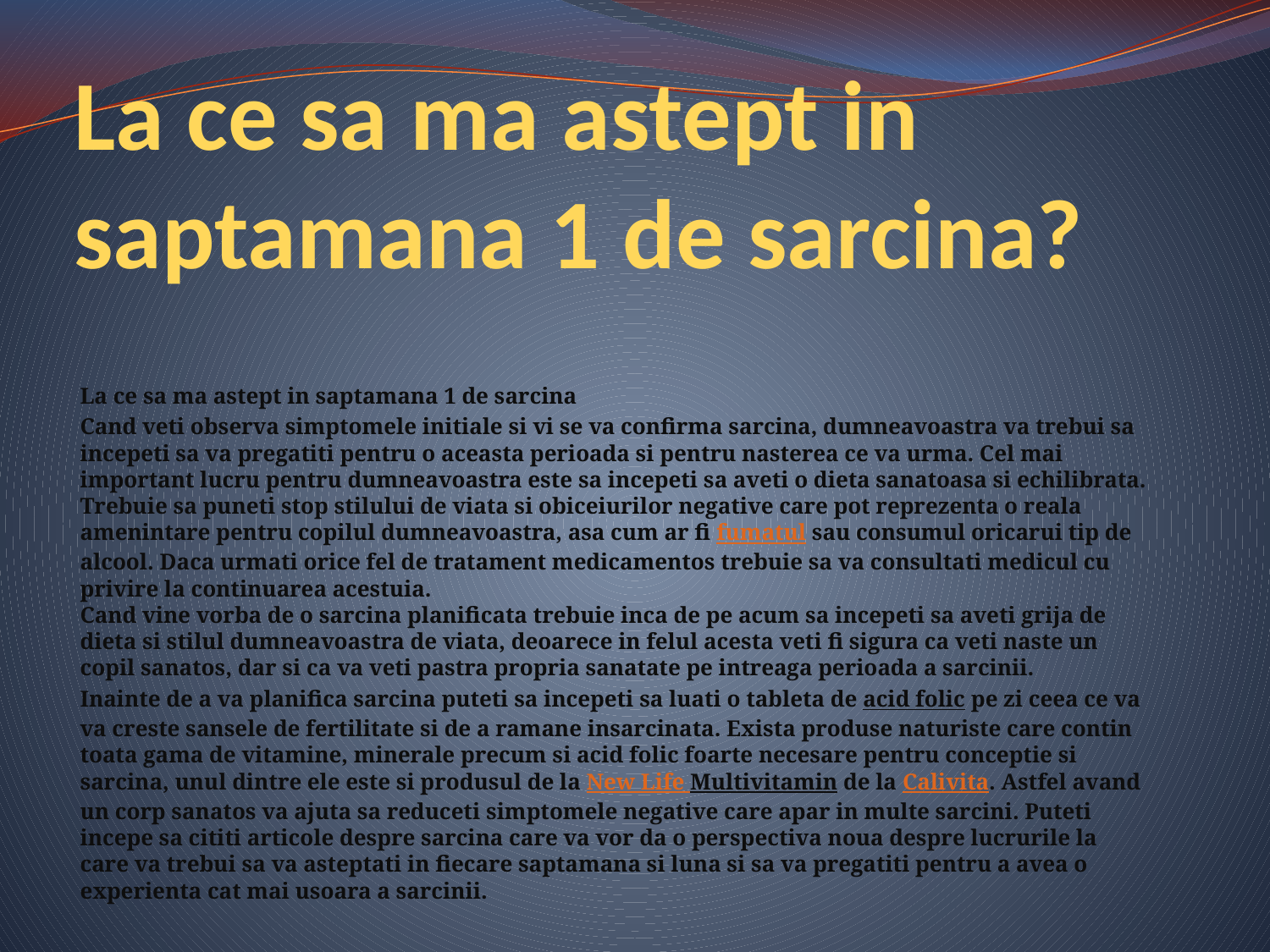

# La ce sa ma astept in saptamana 1 de sarcina?
La ce sa ma astept in saptamana 1 de sarcina
Cand veti observa simptomele initiale si vi se va confirma sarcina, dumneavoastra va trebui sa incepeti sa va pregatiti pentru o aceasta perioada si pentru nasterea ce va urma. Cel mai important lucru pentru dumneavoastra este sa incepeti sa aveti o dieta sanatoasa si echilibrata. Trebuie sa puneti stop stilului de viata si obiceiurilor negative care pot reprezenta o reala amenintare pentru copilul dumneavoastra, asa cum ar fi fumatul sau consumul oricarui tip de alcool. Daca urmati orice fel de tratament medicamentos trebuie sa va consultati medicul cu privire la continuarea acestuia.
Cand vine vorba de o sarcina planificata trebuie inca de pe acum sa incepeti sa aveti grija de dieta si stilul dumneavoastra de viata, deoarece in felul acesta veti fi sigura ca veti naste un copil sanatos, dar si ca va veti pastra propria sanatate pe intreaga perioada a sarcinii.
Inainte de a va planifica sarcina puteti sa incepeti sa luati o tableta de acid folic pe zi ceea ce va va creste sansele de fertilitate si de a ramane insarcinata. Exista produse naturiste care contin toata gama de vitamine, minerale precum si acid folic foarte necesare pentru conceptie si sarcina, unul dintre ele este si produsul de la New Life Multivitamin de la Calivita. Astfel avand un corp sanatos va ajuta sa reduceti simptomele negative care apar in multe sarcini. Puteti incepe sa cititi articole despre sarcina care va vor da o perspectiva noua despre lucrurile la care va trebui sa va asteptati in fiecare saptamana si luna si sa va pregatiti pentru a avea o experienta cat mai usoara a sarcinii.